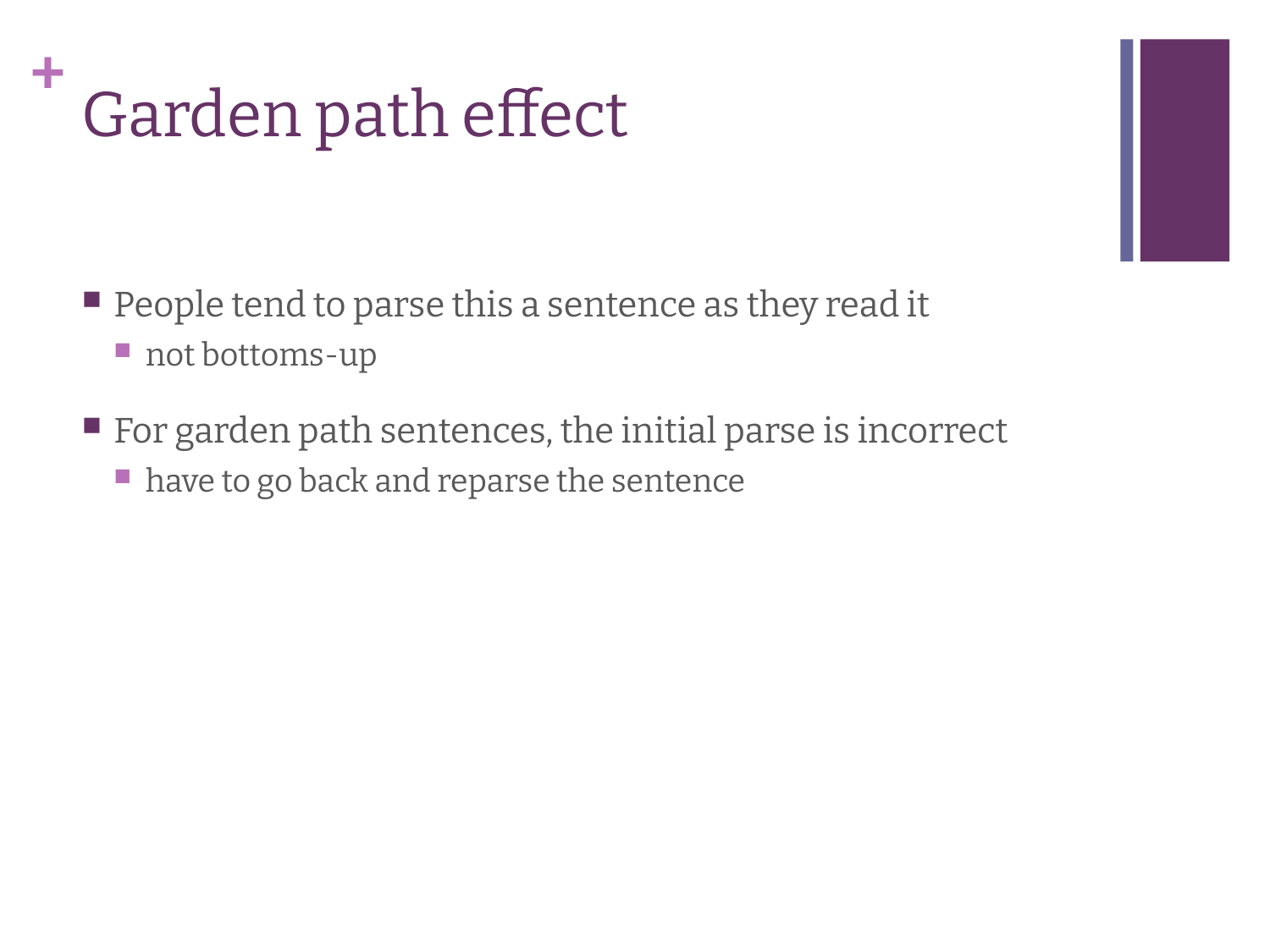

# Garden path effect
People tend to parse this a sentence as they read it
not bottoms-up
For garden path sentences, the initial parse is incorrect
have to go back and reparse the sentence